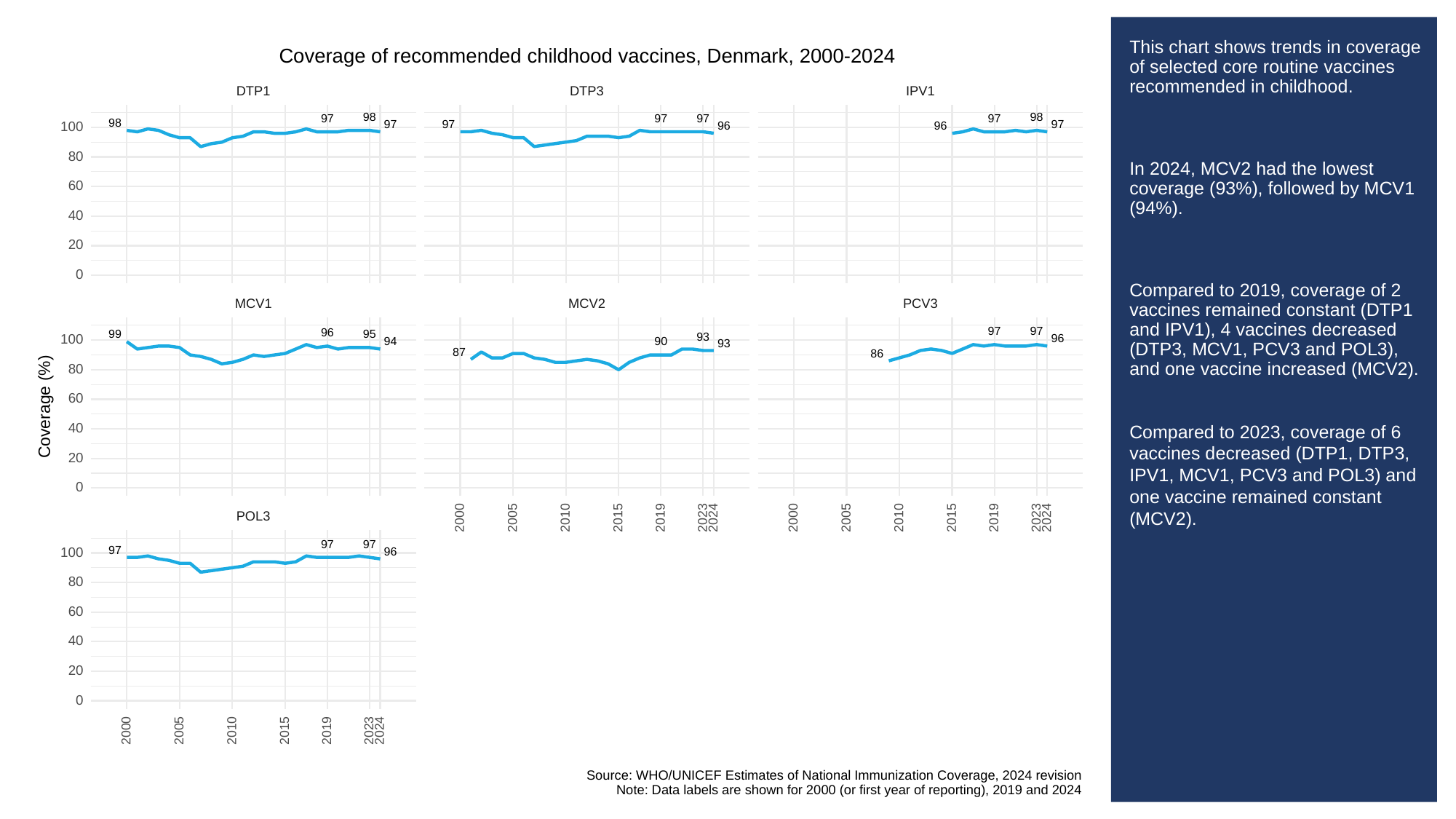

# This chart shows trends in coverage of selected core routine vaccines recommended in childhood.

In 2024, MCV2 had the lowest coverage (93%), followed by MCV1 (94%).

Compared to 2019, coverage of 2 vaccines remained constant (DTP1 and IPV1), 4 vaccines decreased (DTP3, MCV1, PCV3 and POL3), and one vaccine increased (MCV2).

Compared to 2023, coverage of 6 vaccines decreased (DTP1, DTP3, IPV1, MCV1, PCV3 and POL3) and one vaccine remained constant (MCV2).

Coverage of recommended childhood vaccines, Denmark, 2000-2024
DTP3
DTP1
IPV1

98
98
97
97
97
97
98
97
97
97
96
96
100

80

60

40

20

0

PCV3
MCV1
MCV2

97
97
96
99
95
93
96
100
94
90
93

87

86

80

60
Coverage (%)

40

20

0

POL3
2023
2023
2000
2005
2010
2015
2019
2024
2000
2005
2010
2015
2019
2024

97
97
97
96
100

80

60

40

20

0

2023
2000
2005
2010
2015
2019
2024
Source: WHO/UNICEF Estimates of National Immunization Coverage, 2024 revision
Note: Data labels are shown for 2000 (or first year of reporting), 2019 and 2024